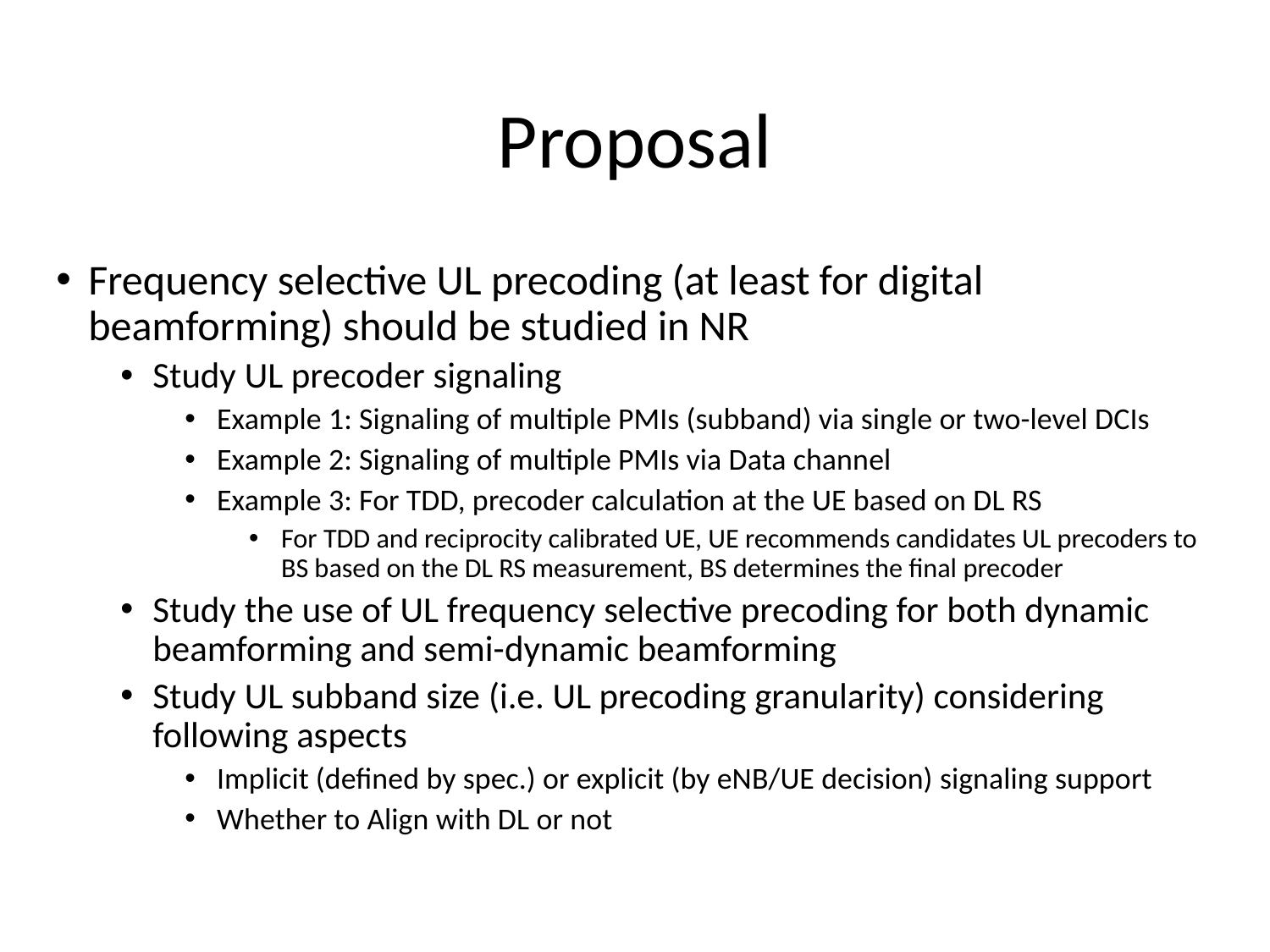

# Proposal
Frequency selective UL precoding (at least for digital beamforming) should be studied in NR
Study UL precoder signaling
Example 1: Signaling of multiple PMIs (subband) via single or two-level DCIs
Example 2: Signaling of multiple PMIs via Data channel
Example 3: For TDD, precoder calculation at the UE based on DL RS
For TDD and reciprocity calibrated UE, UE recommends candidates UL precoders to BS based on the DL RS measurement, BS determines the final precoder
Study the use of UL frequency selective precoding for both dynamic beamforming and semi-dynamic beamforming
Study UL subband size (i.e. UL precoding granularity) considering following aspects
Implicit (defined by spec.) or explicit (by eNB/UE decision) signaling support
Whether to Align with DL or not